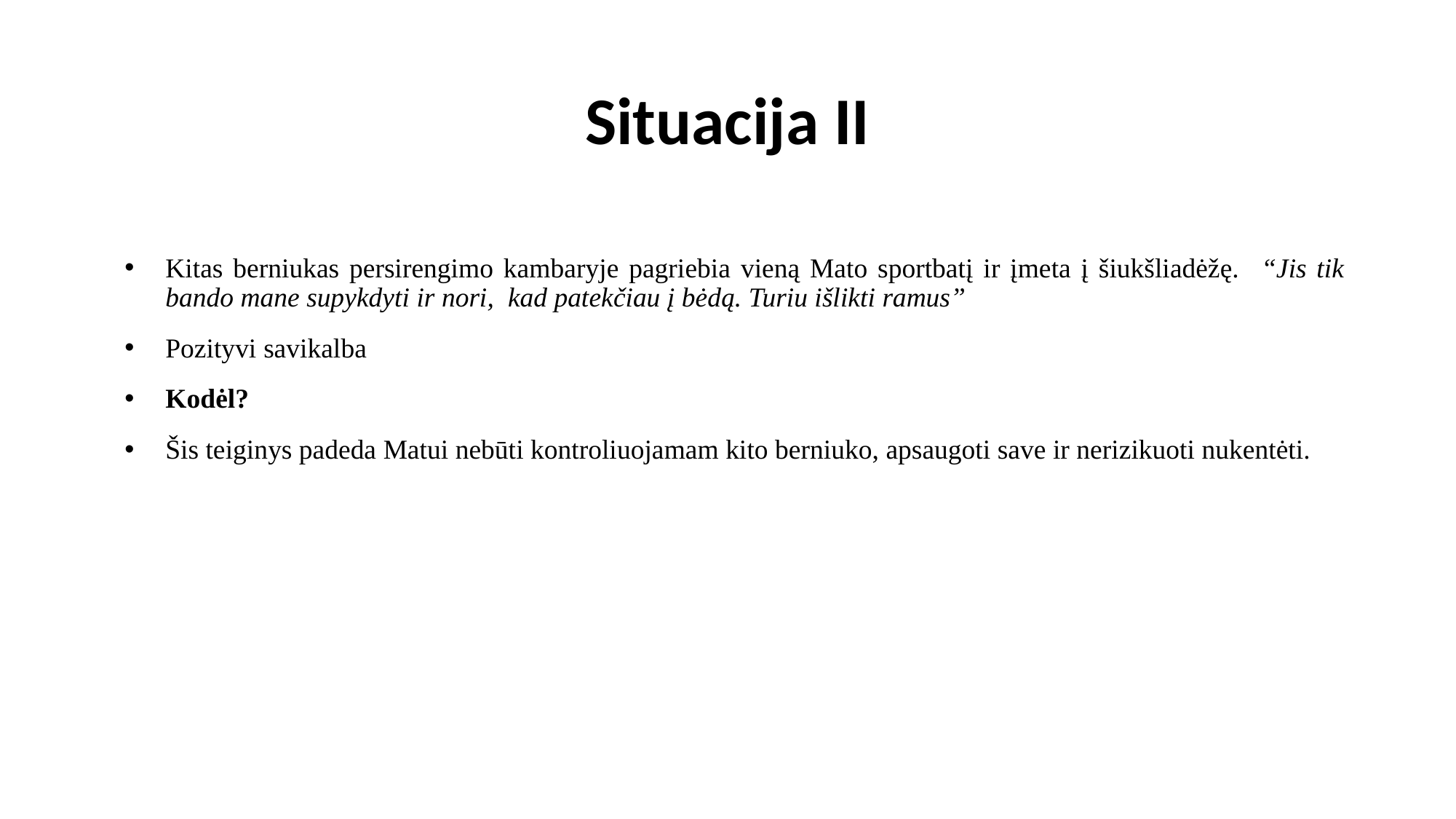

# Situacija II
Kitas berniukas persirengimo kambaryje pagriebia vieną Mato sportbatį ir įmeta į šiukšliadėžę.  “Jis tik bando mane supykdyti ir nori,  kad patekčiau į bėdą. Turiu išlikti ramus”
Pozityvi savikalba
Kodėl?
Šis teiginys padeda Matui nebūti kontroliuojamam kito berniuko, apsaugoti save ir nerizikuoti nukentėti.